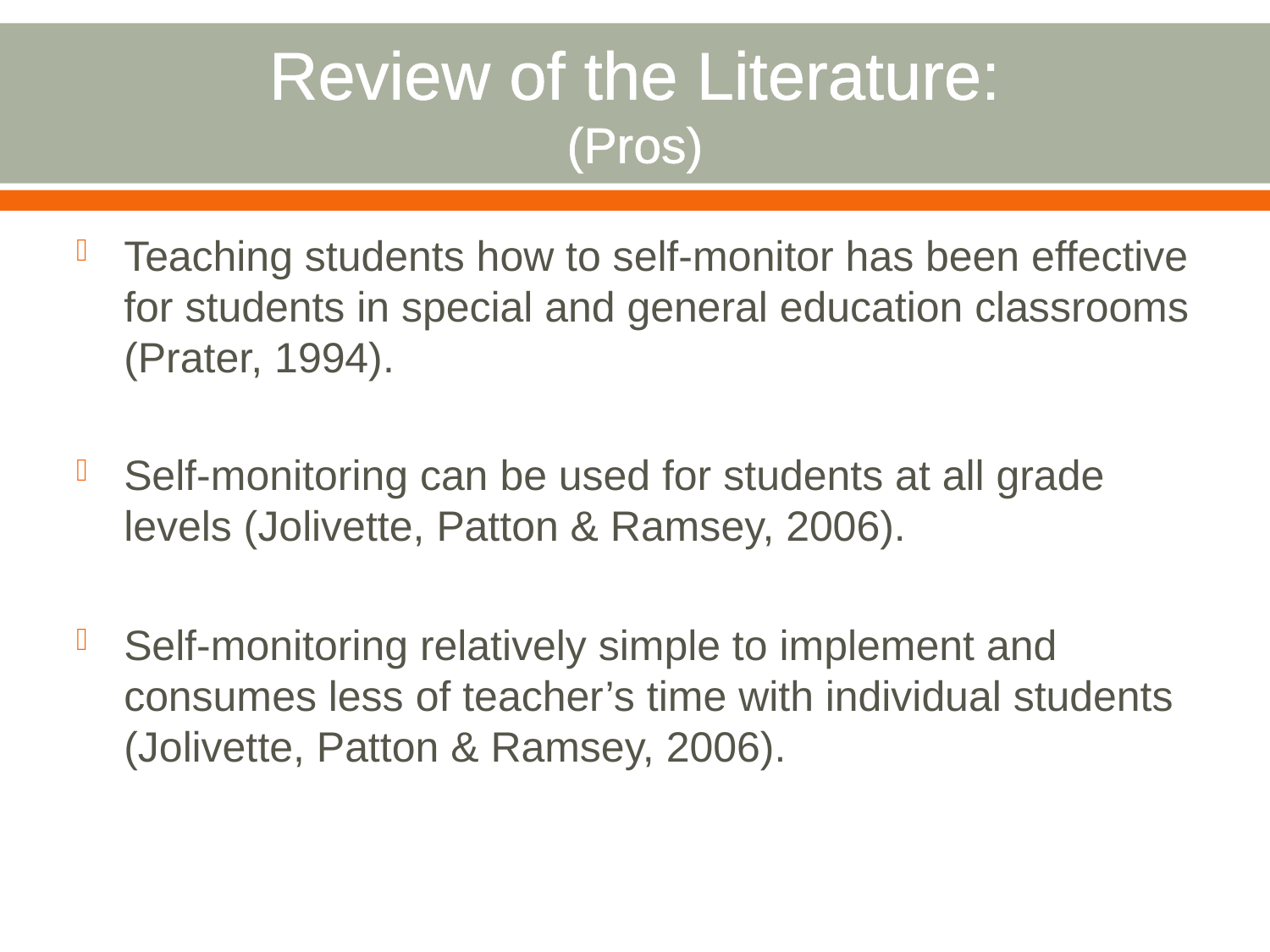

# Review of the Literature: (Pros)
Teaching students how to self-monitor has been effective for students in special and general education classrooms (Prater, 1994).

Self-monitoring can be used for students at all grade levels (Jolivette, Patton & Ramsey, 2006).

Self-monitoring relatively simple to implement and consumes less of teacher’s time with individual students (Jolivette, Patton & Ramsey, 2006).